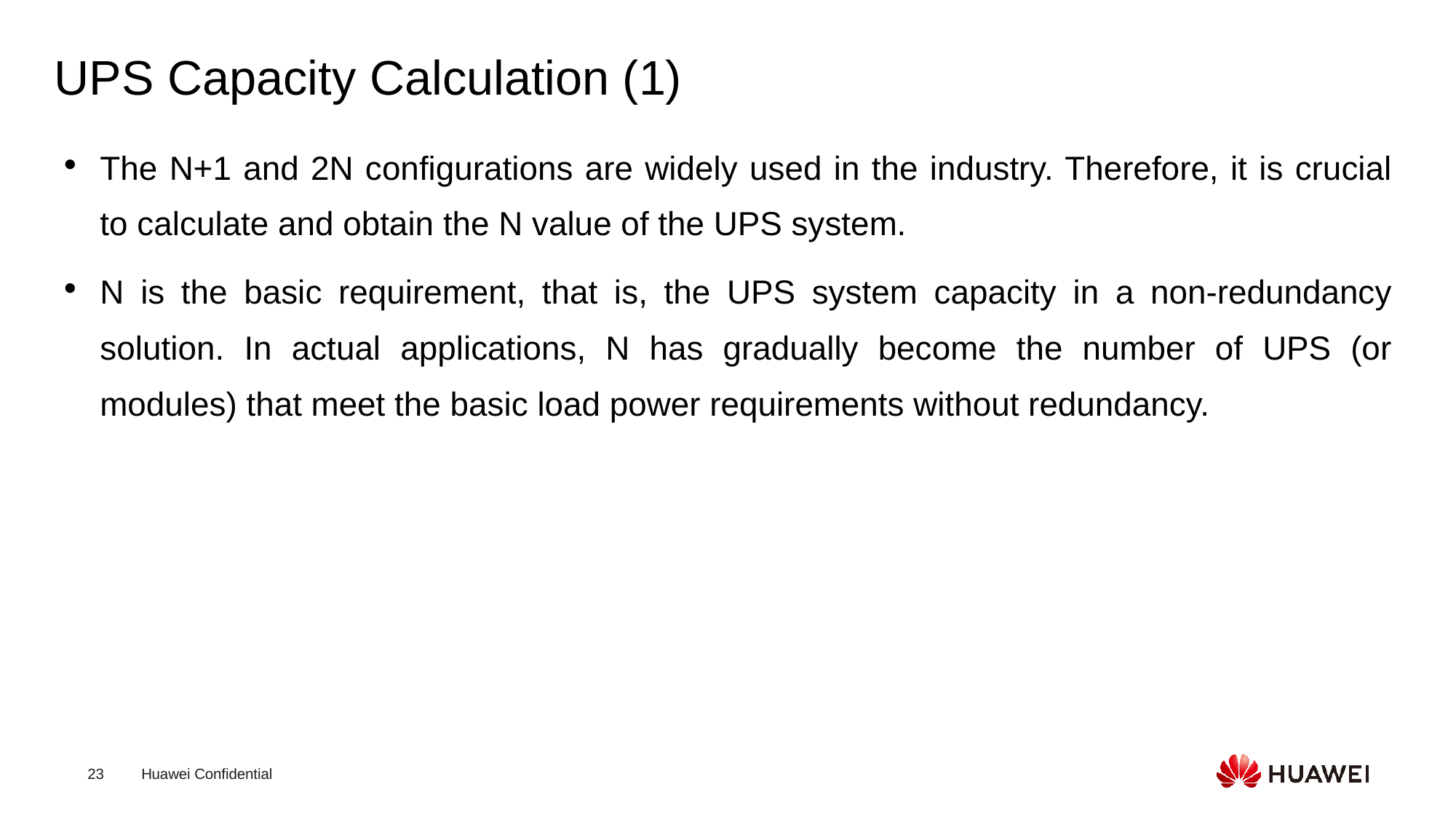

# UPS Capacity Calculation (1)
The N+1 and 2N configurations are widely used in the industry. Therefore, it is crucial to calculate and obtain the N value of the UPS system.
N is the basic requirement, that is, the UPS system capacity in a non-redundancy solution. In actual applications, N has gradually become the number of UPS (or modules) that meet the basic load power requirements without redundancy.